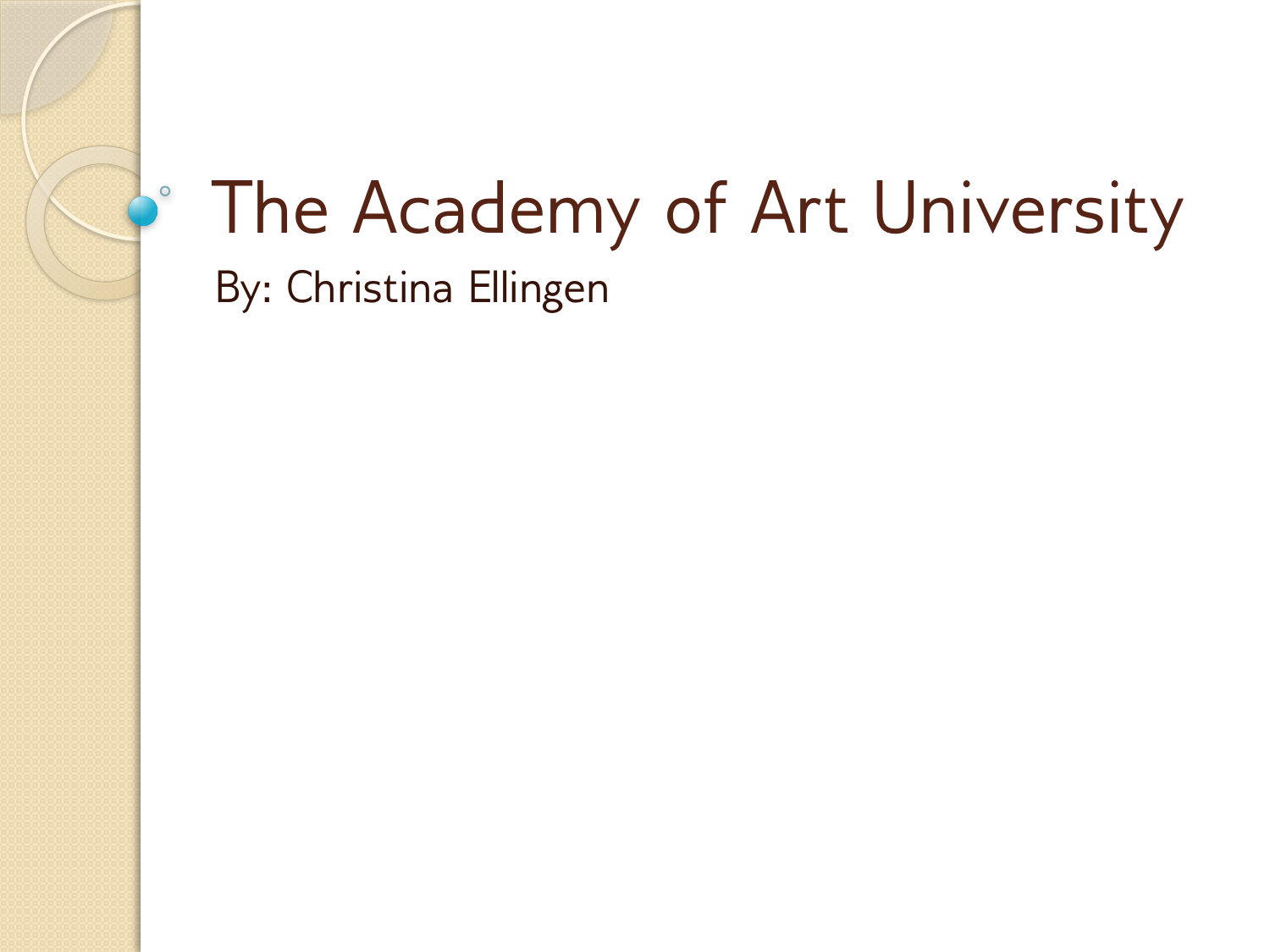

# The Academy of Art University
By: Christina Ellingen